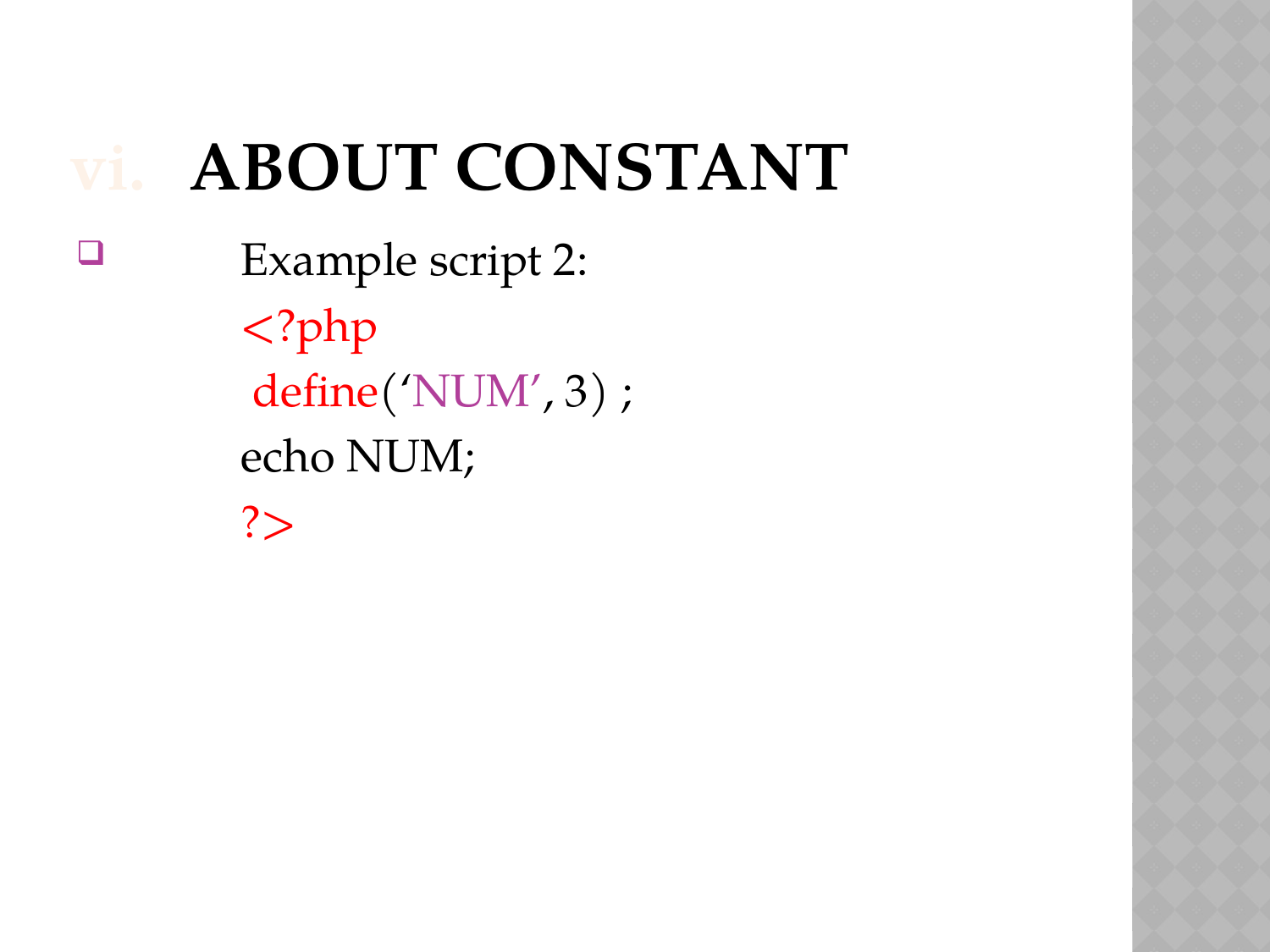

# About Constant
  	Example script 2:
		<?php
		 define(‘NUM’, 3) ;
		echo NUM;
		?>